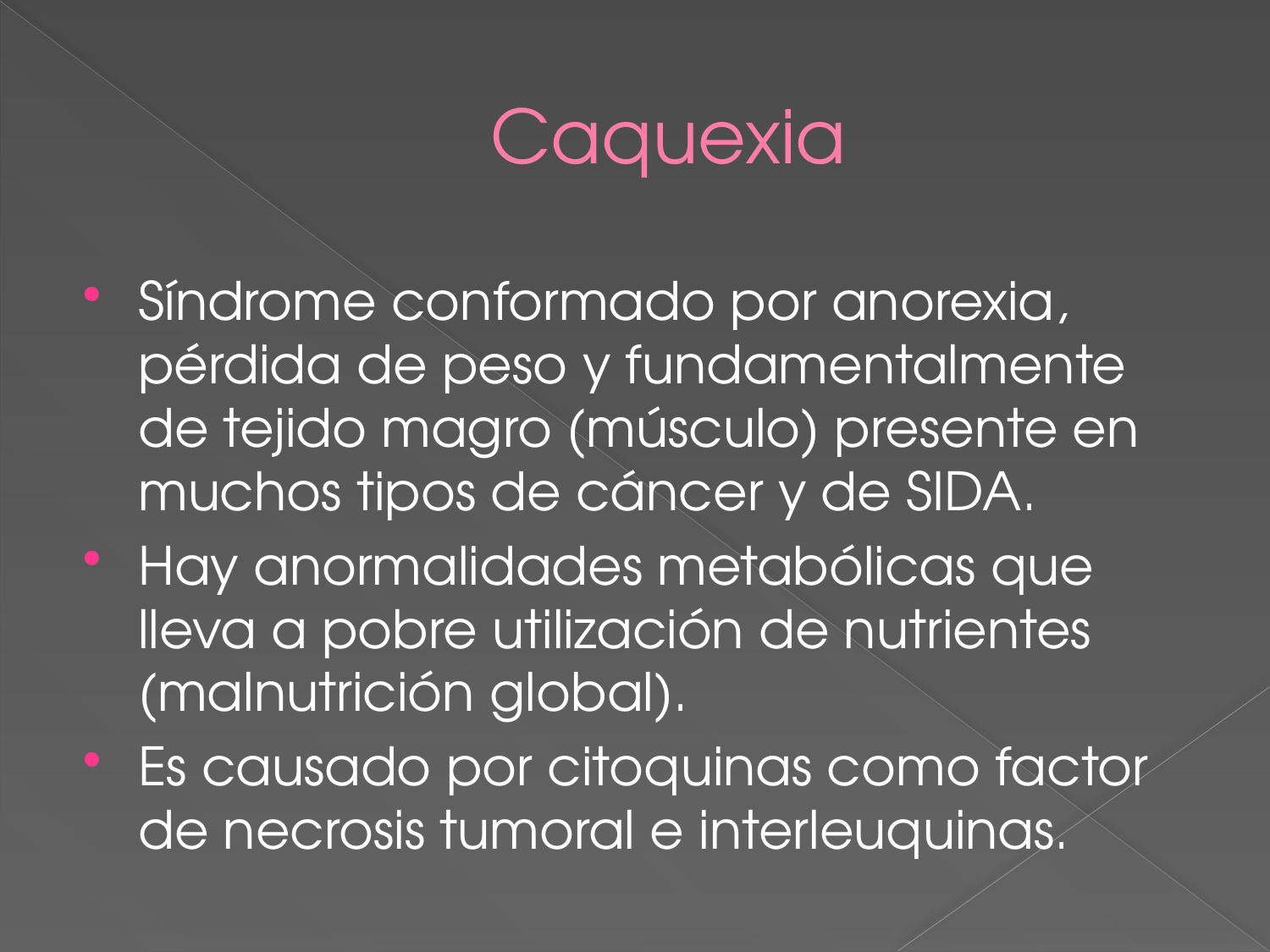

# Caquexia
Síndrome conformado por anorexia, pérdida de peso y fundamentalmente de tejido magro (músculo) presente en muchos tipos de cáncer y de SIDA.
Hay anormalidades metabólicas que lleva a pobre utilización de nutrientes (malnutrición global).
Es causado por citoquinas como factor de necrosis tumoral e interleuquinas.